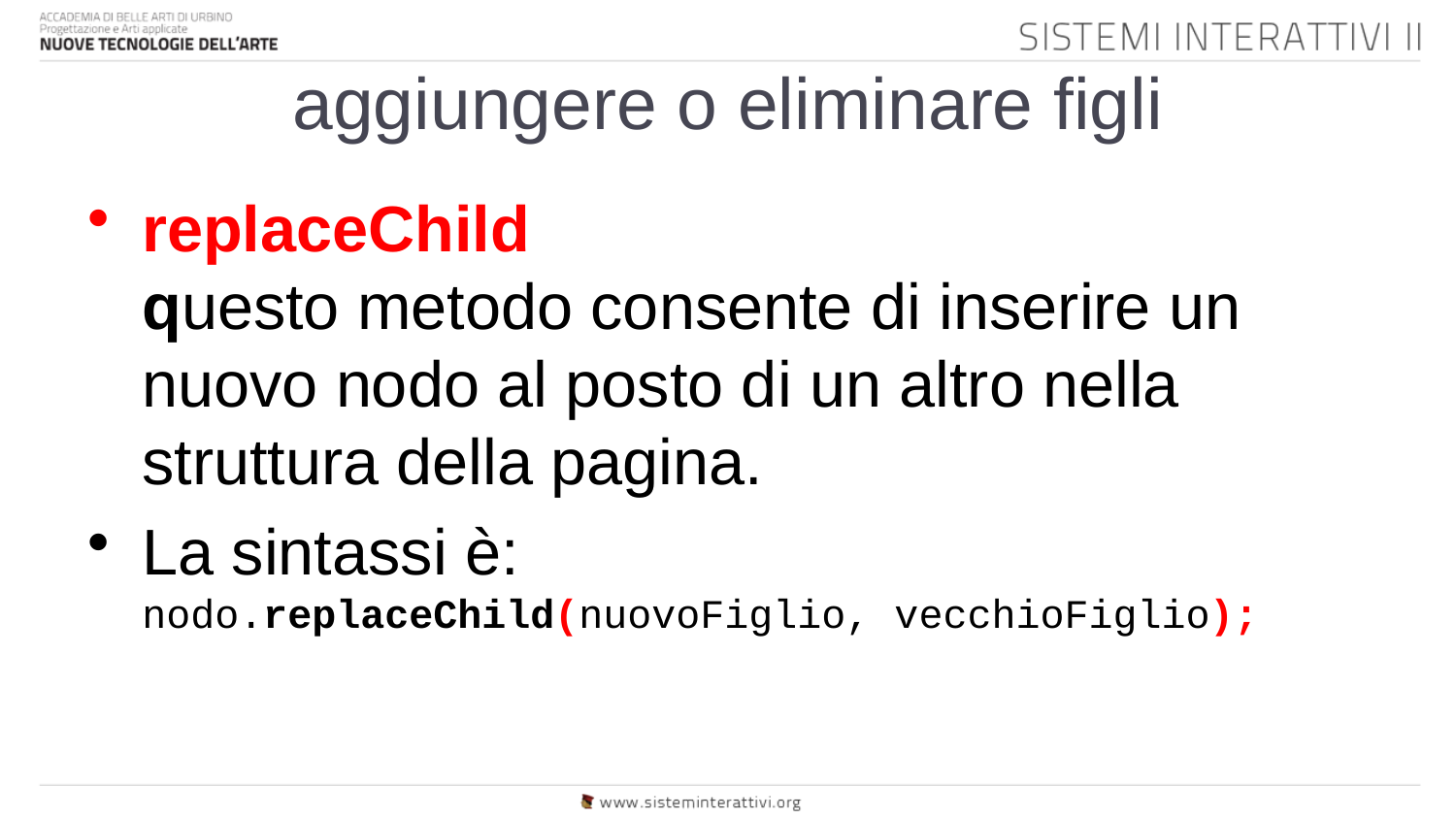

# aggiungere o eliminare figli
replaceChild
questo metodo consente di inserire un nuovo nodo al posto di un altro nella struttura della pagina.
La sintassi è:
nodo.replaceChild(nuovoFiglio, vecchioFiglio);